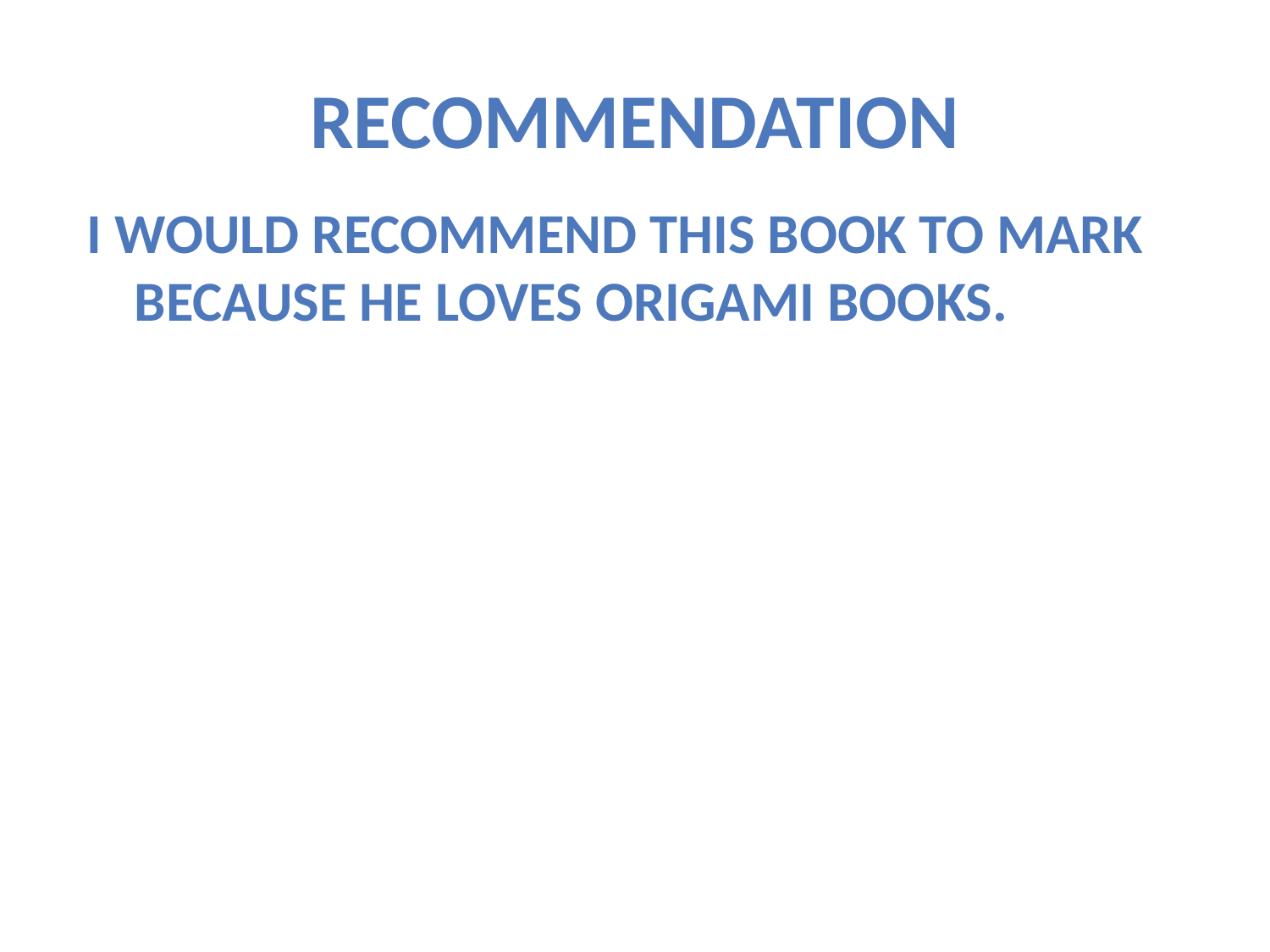

# Recommendation
I would recommend this book to mark because he loves origami books.